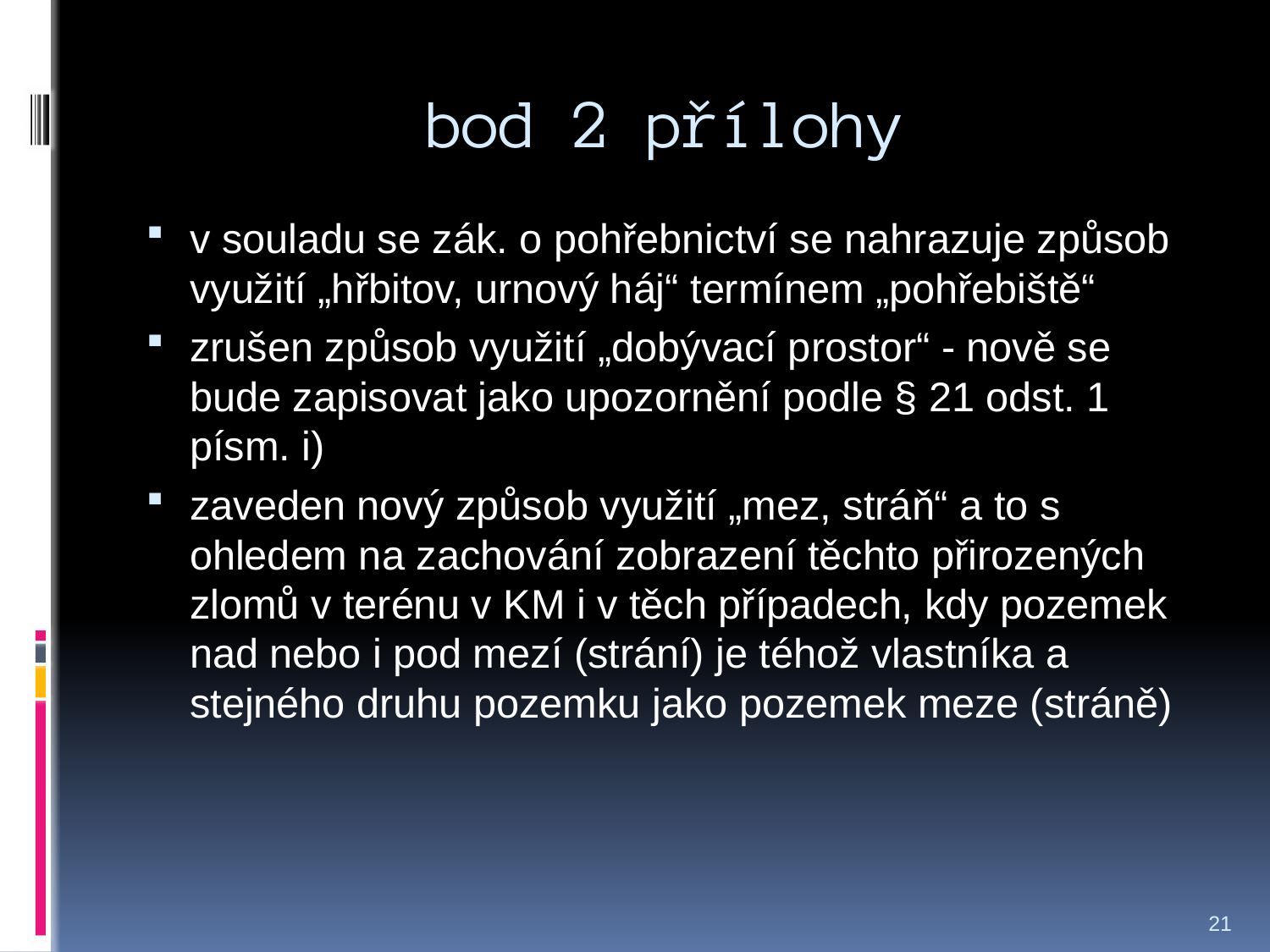

# bod 2 přílohy
v souladu se zák. o pohřebnictví se nahrazuje způsob využití „hřbitov, urnový háj“ termínem „pohřebiště“
zrušen způsob využití „dobývací prostor“ - nově se bude zapisovat jako upozornění podle § 21 odst. 1 písm. i)
zaveden nový způsob využití „mez, stráň“ a to s ohledem na zachování zobrazení těchto přirozených zlomů v terénu v KM i v těch případech, kdy pozemek nad nebo i pod mezí (strání) je téhož vlastníka a stejného druhu pozemku jako pozemek meze (stráně)

21